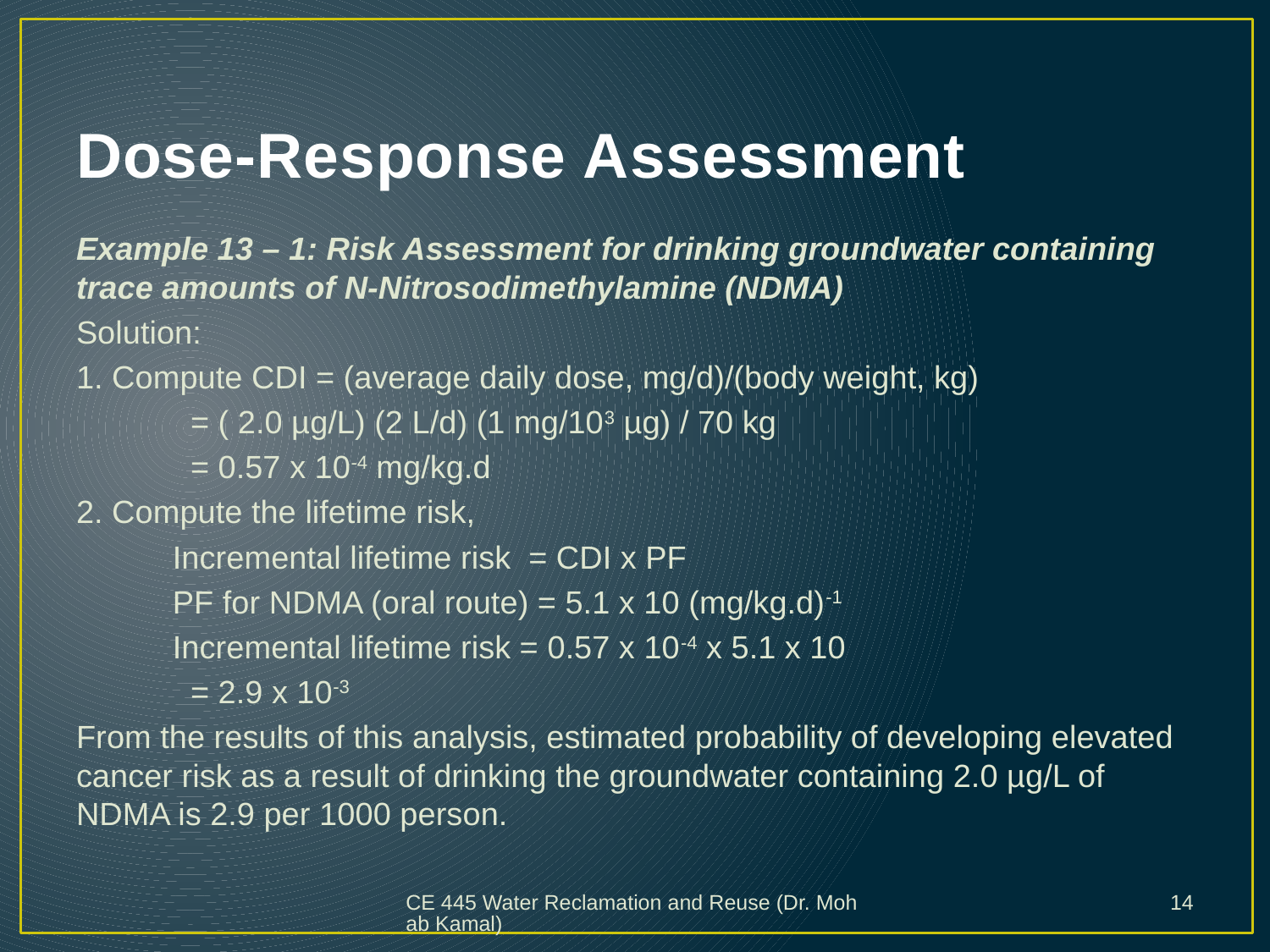

# Dose-Response Assessment
Example 13 – 1: Risk Assessment for drinking groundwater containing trace amounts of N-Nitrosodimethylamine (NDMA)
Solution:
1. Compute CDI = (average daily dose, mg/d)/(body weight, kg)
		  = ( 2.0 µg/L) (2 L/d) (1 mg/103 µg) / 70 kg
		  = 0.57 x 10-4 mg/kg.d
2. Compute the lifetime risk,
		Incremental lifetime risk  = CDI x PF
		PF for NDMA (oral route) = 5.1 x 10 (mg/kg.d)-1
		Incremental lifetime risk = 0.57 x 10-4 x 5.1 x 10
					  = 2.9 x 10-3
From the results of this analysis, estimated probability of developing elevated cancer risk as a result of drinking the groundwater containing 2.0 µg/L of NDMA is 2.9 per 1000 person.

CE 445 Water Reclamation and Reuse (Dr. Mohab Kamal)
14